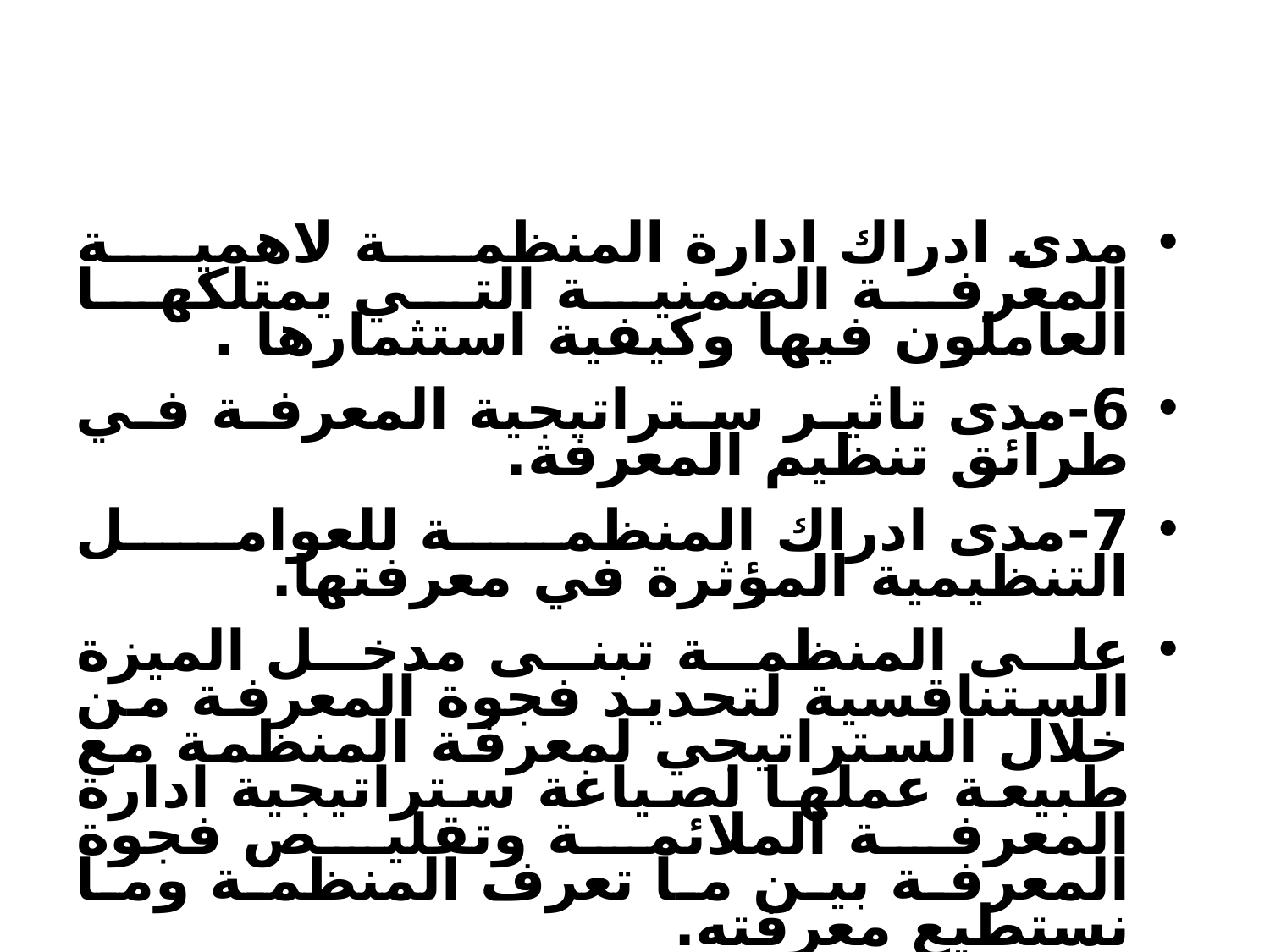

مدى ادراك ادارة المنظمة لاهمية المعرفة الضمنية التي يمتلكها العاملون فيها وكيفية استثمارها .
6-مدى تاثير ستراتيجية المعرفة في طرائق تنظيم المعرفة.
7-مدى ادراك المنظمة للعوامل التنظيمية المؤثرة في معرفتها.
على المنظمة تبنى مدخل الميزة الستناقسية لتحديد فجوة المعرفة من خلال الستراتيجي لمعرفة المنظمة مع طبيعة عملها لصياغة ستراتيجية ادارة المعرفة الملائمة وتقليص فجوة المعرفة بين ما تعرف المنظمة وما نستطيع معرفته.